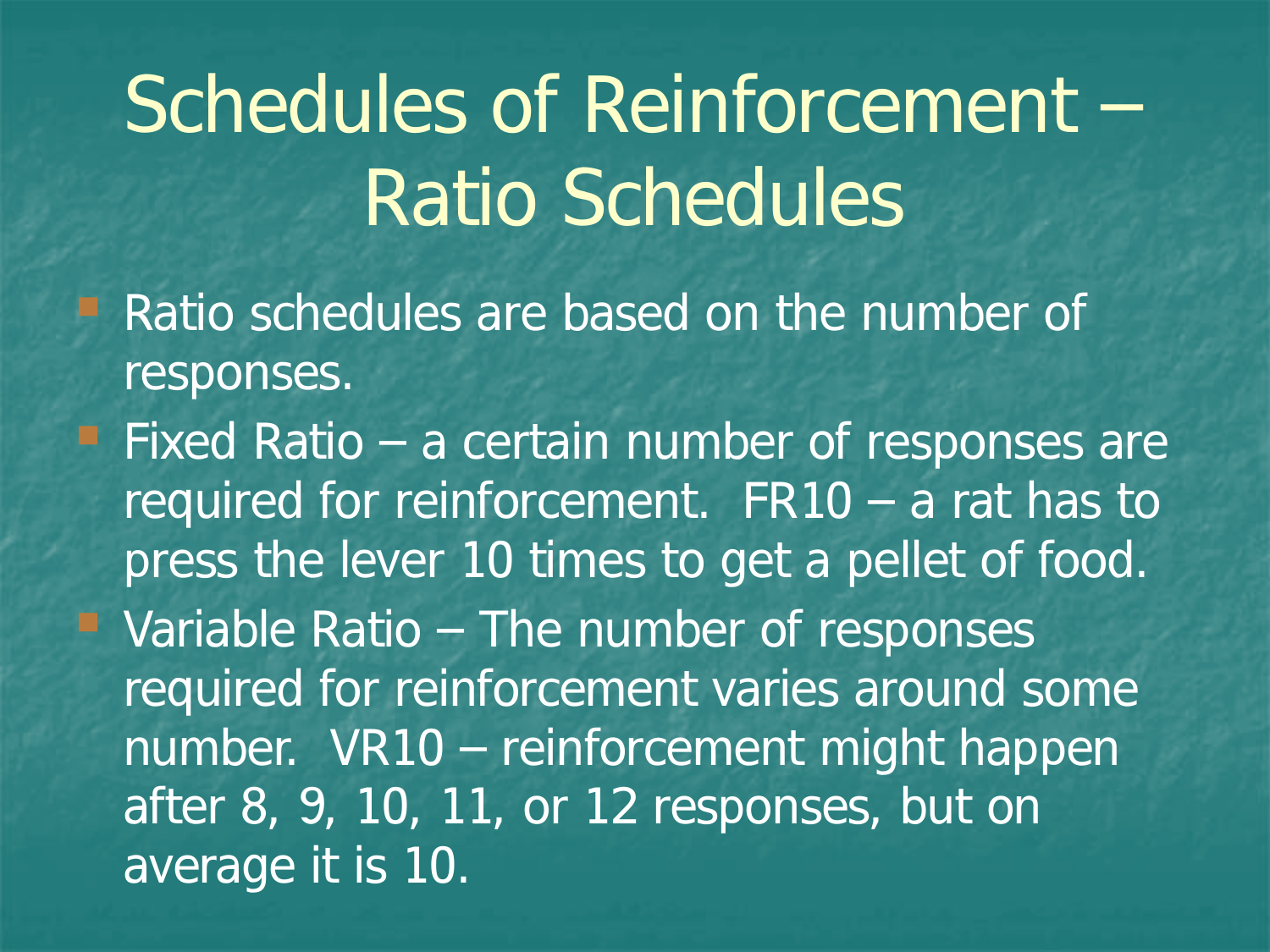

# Schedules of Reinforcement – Ratio Schedules
Ratio schedules are based on the number of responses.
Fixed Ratio – a certain number of responses are required for reinforcement.  FR10 – a rat has to press the lever 10 times to get a pellet of food.
Variable Ratio – The number of responses required for reinforcement varies around some number.  VR10 – reinforcement might happen after 8, 9, 10, 11, or 12 responses, but on average it is 10.